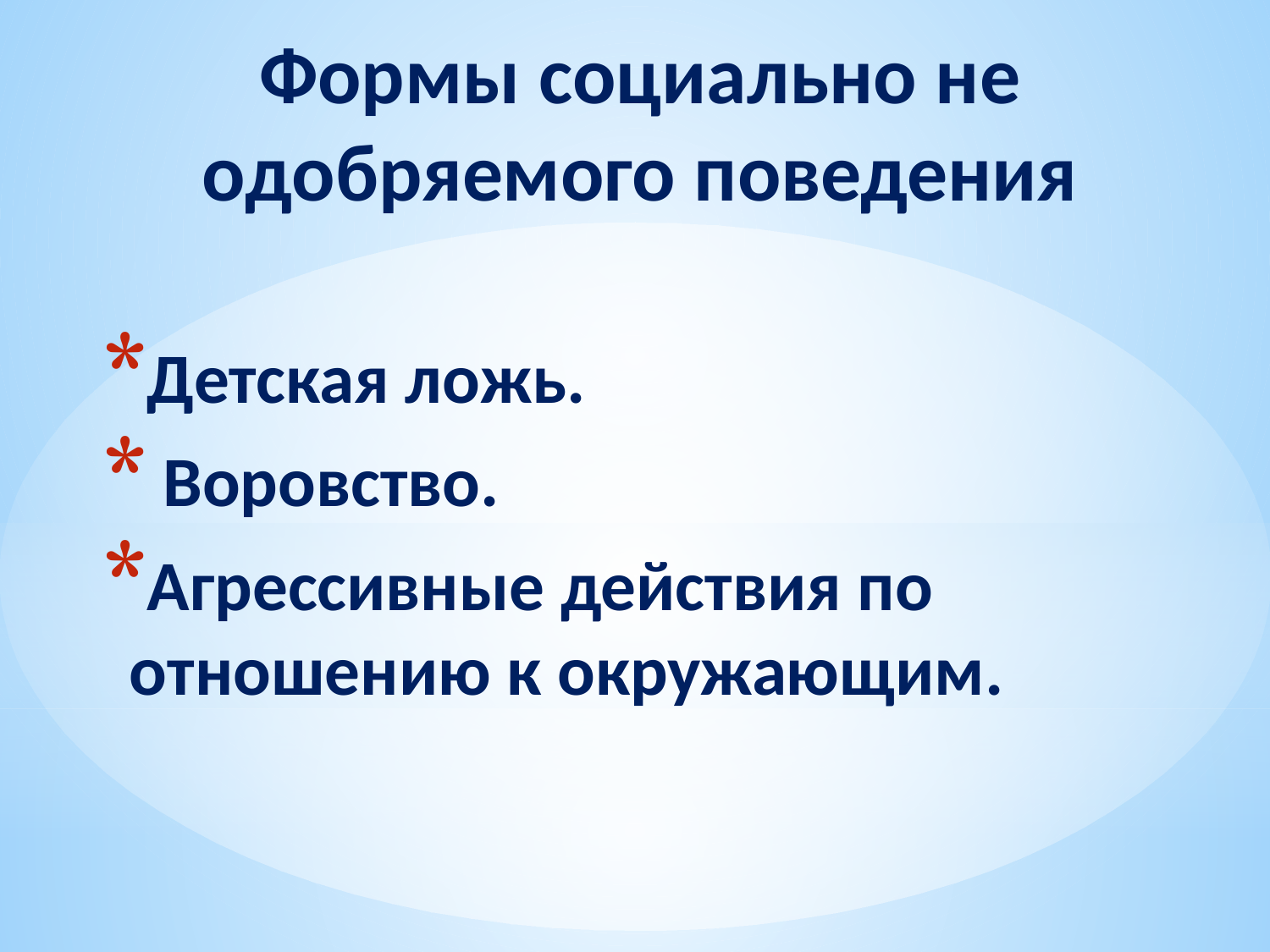

# Формы социально не одобряемого поведения
Детская ложь.
 Воровство.
Агрессивные действия по отношению к окружающим.